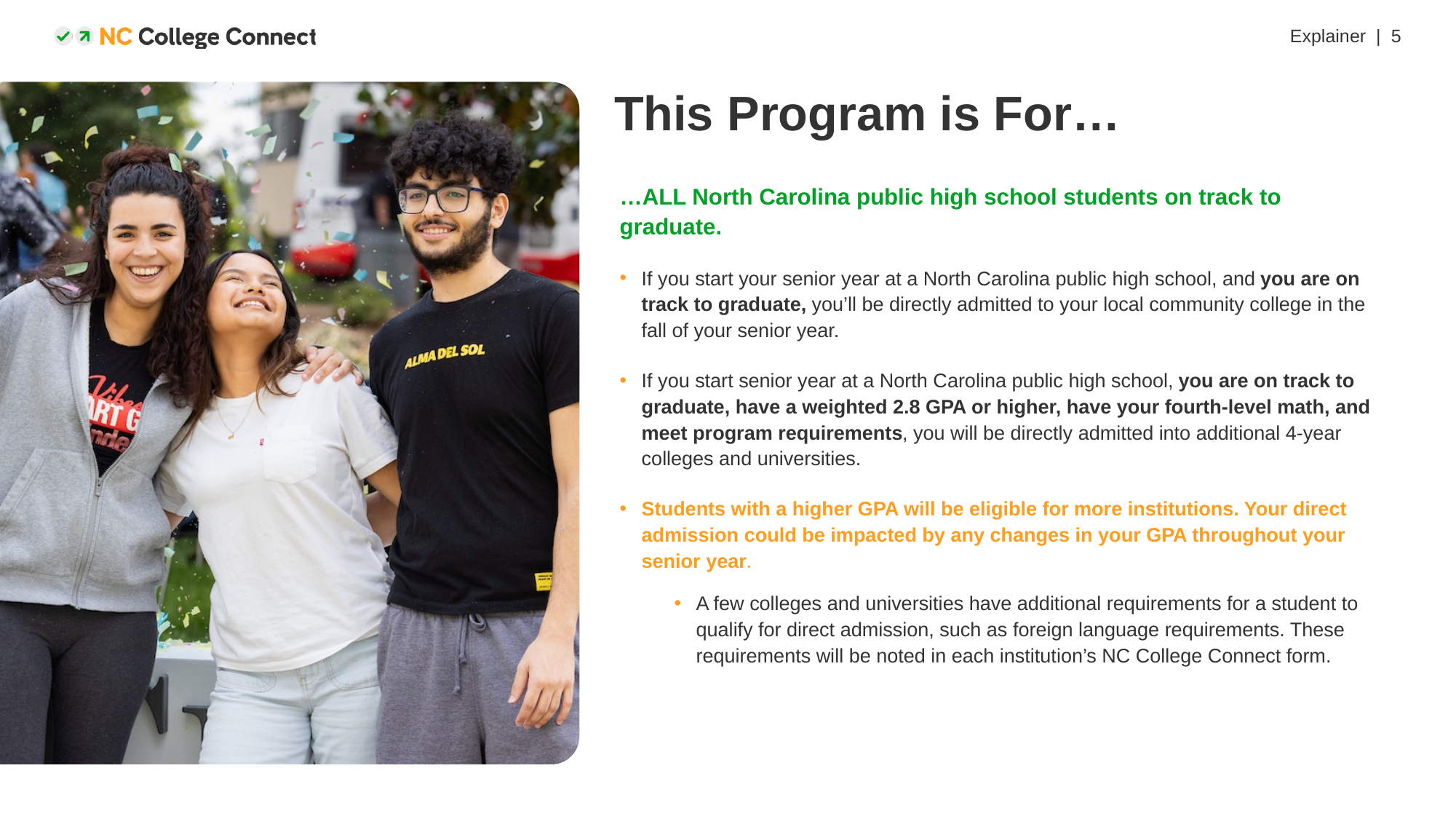

# This Program is For…

…ALL North Carolina public high school students on track to graduate.
If you start your senior year at a North Carolina public high school, and you are on track to graduate, you’ll be directly admitted to your local community college in the fall of your senior year.
If you start senior year at a North Carolina public high school, you are on track to graduate, have a weighted 2.8 GPA or higher, have your fourth-level math, and meet program requirements, you will be directly admitted into additional 4-year colleges and universities.
Students with a higher GPA will be eligible for more institutions. Your direct admission could be impacted by any changes in your GPA throughout your senior year.
A few colleges and universities have additional requirements for a student to qualify for direct admission, such as foreign language requirements. These requirements will be noted in each institution’s NC College Connect form.